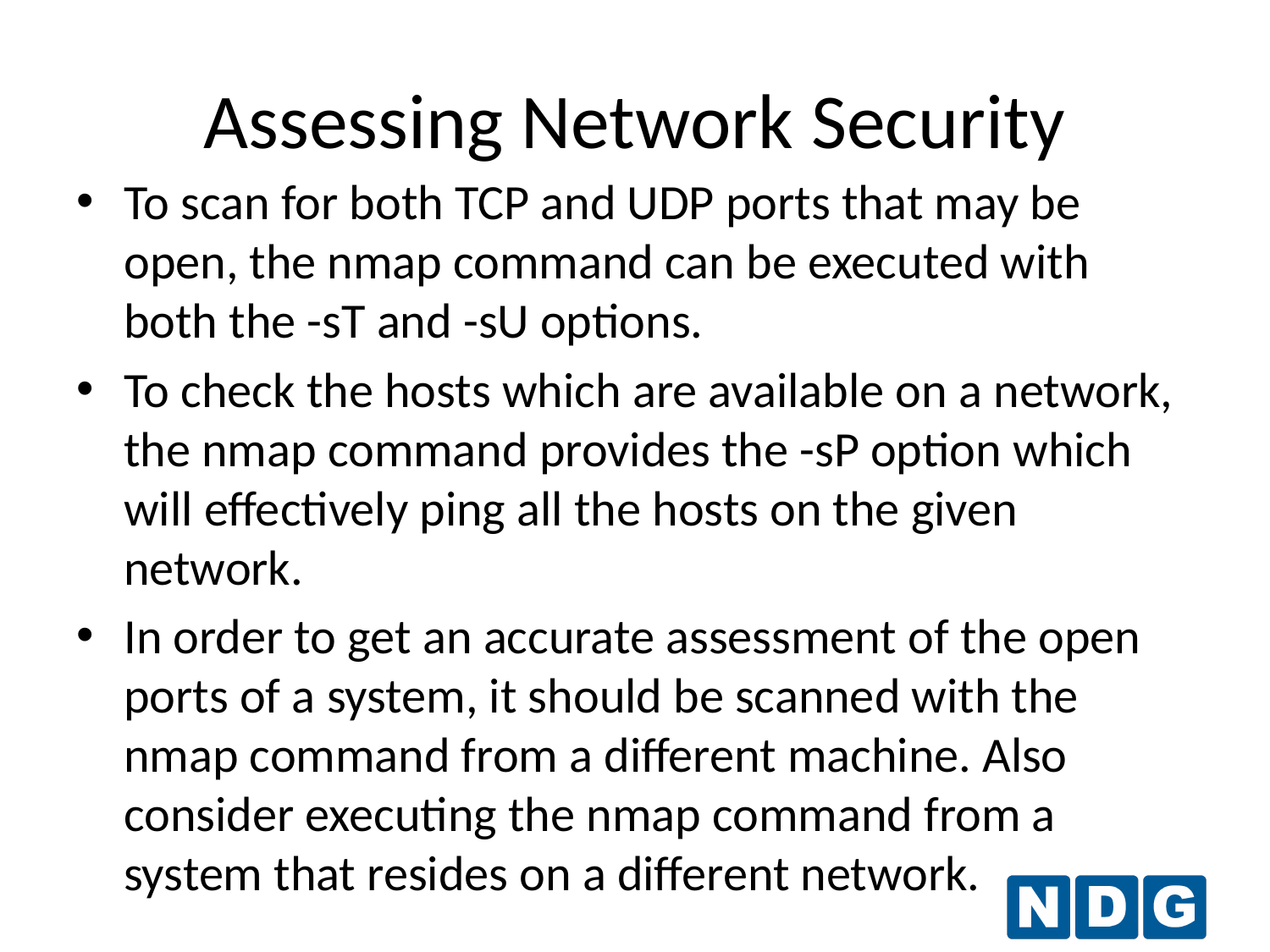

# Assessing Network Security
To scan for both TCP and UDP ports that may be open, the nmap command can be executed with both the -sT and -sU options.
To check the hosts which are available on a network, the nmap command provides the -sP option which will effectively ping all the hosts on the given network.
In order to get an accurate assessment of the open ports of a system, it should be scanned with the nmap command from a different machine. Also consider executing the nmap command from a system that resides on a different network.